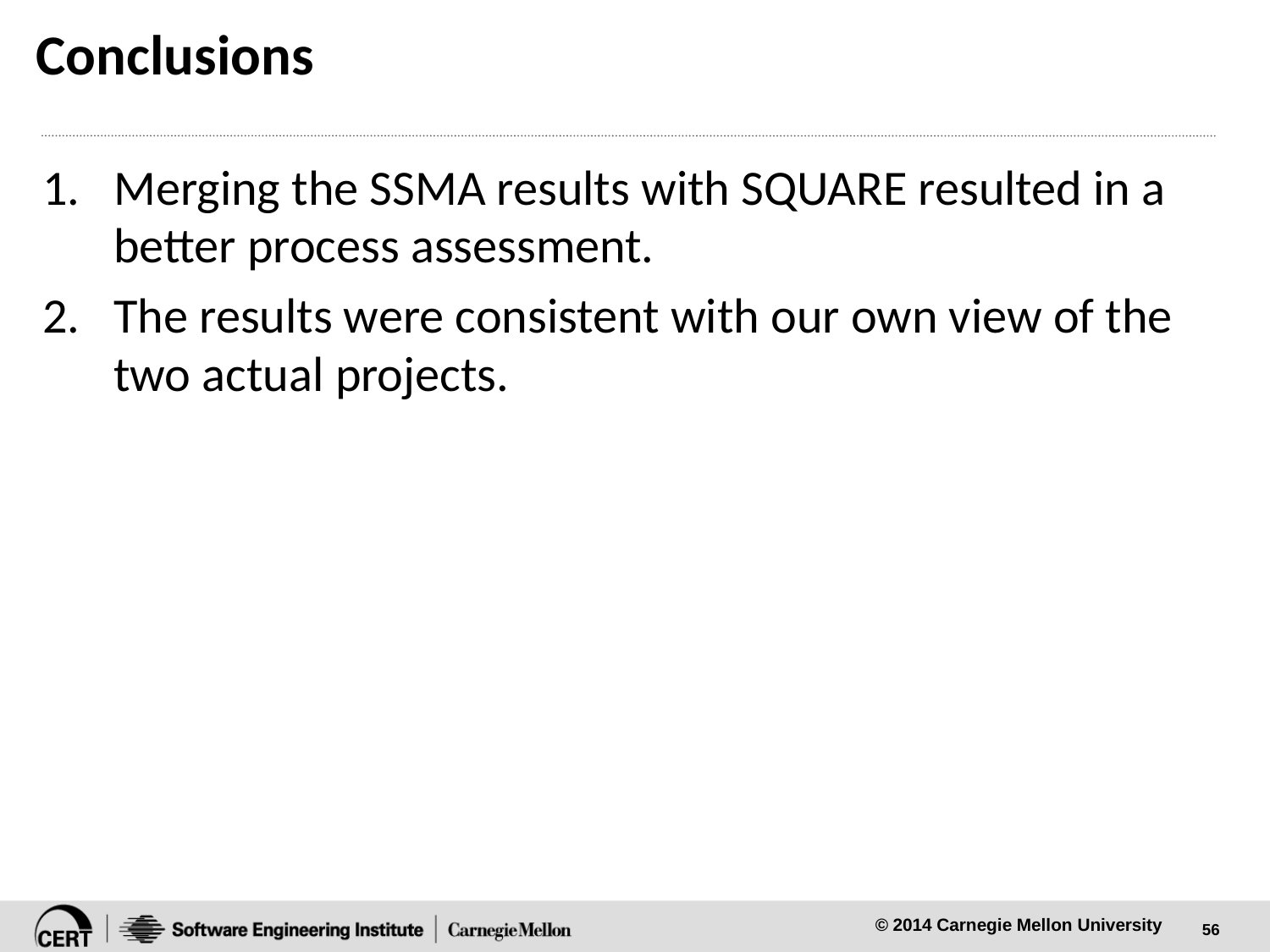

# Conclusions
Merging the SSMA results with SQUARE resulted in a better process assessment.
The results were consistent with our own view of the two actual projects.